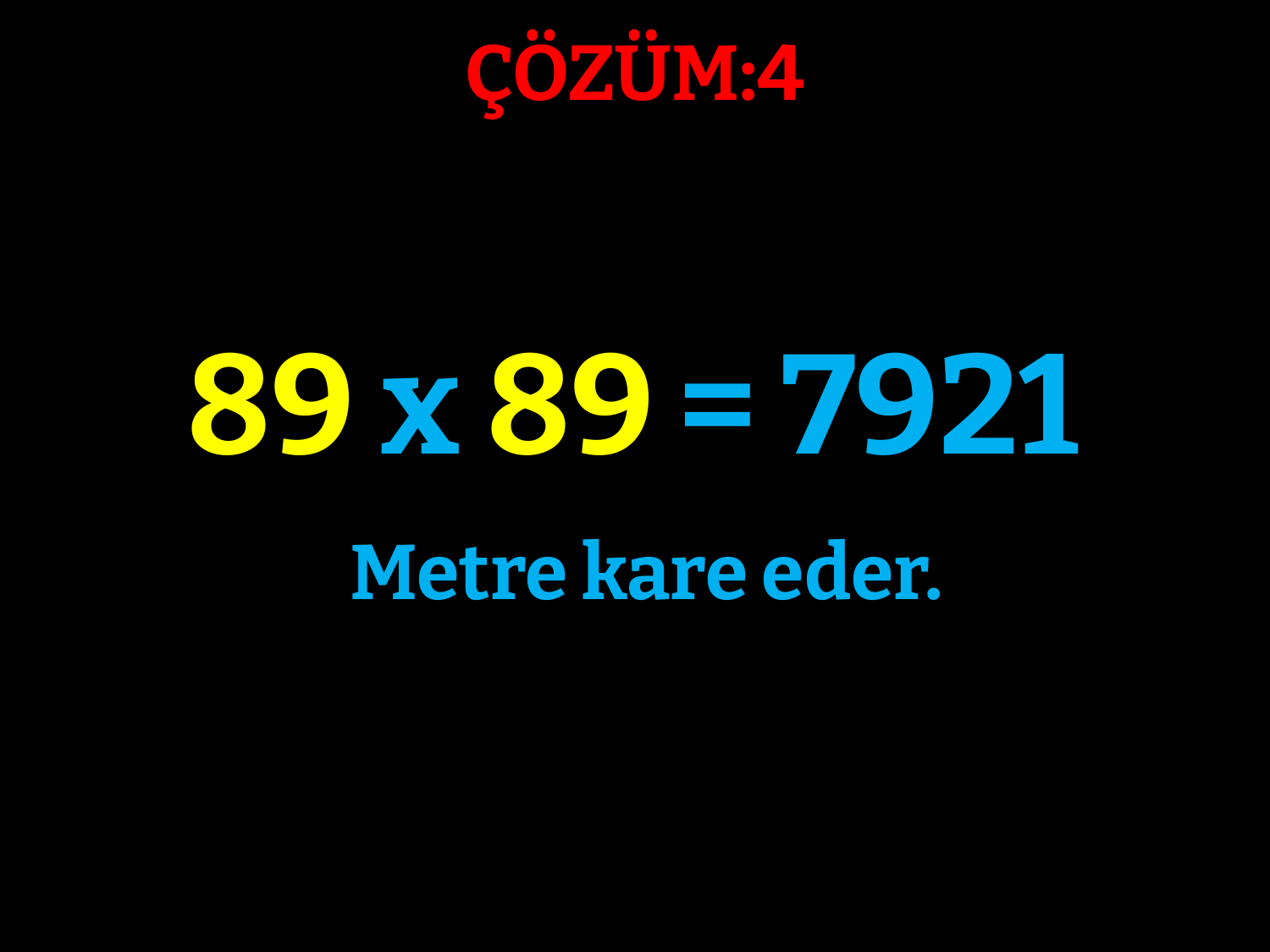

ÇÖZÜM:4
#
89 x 89 = 7921
Metre kare eder.